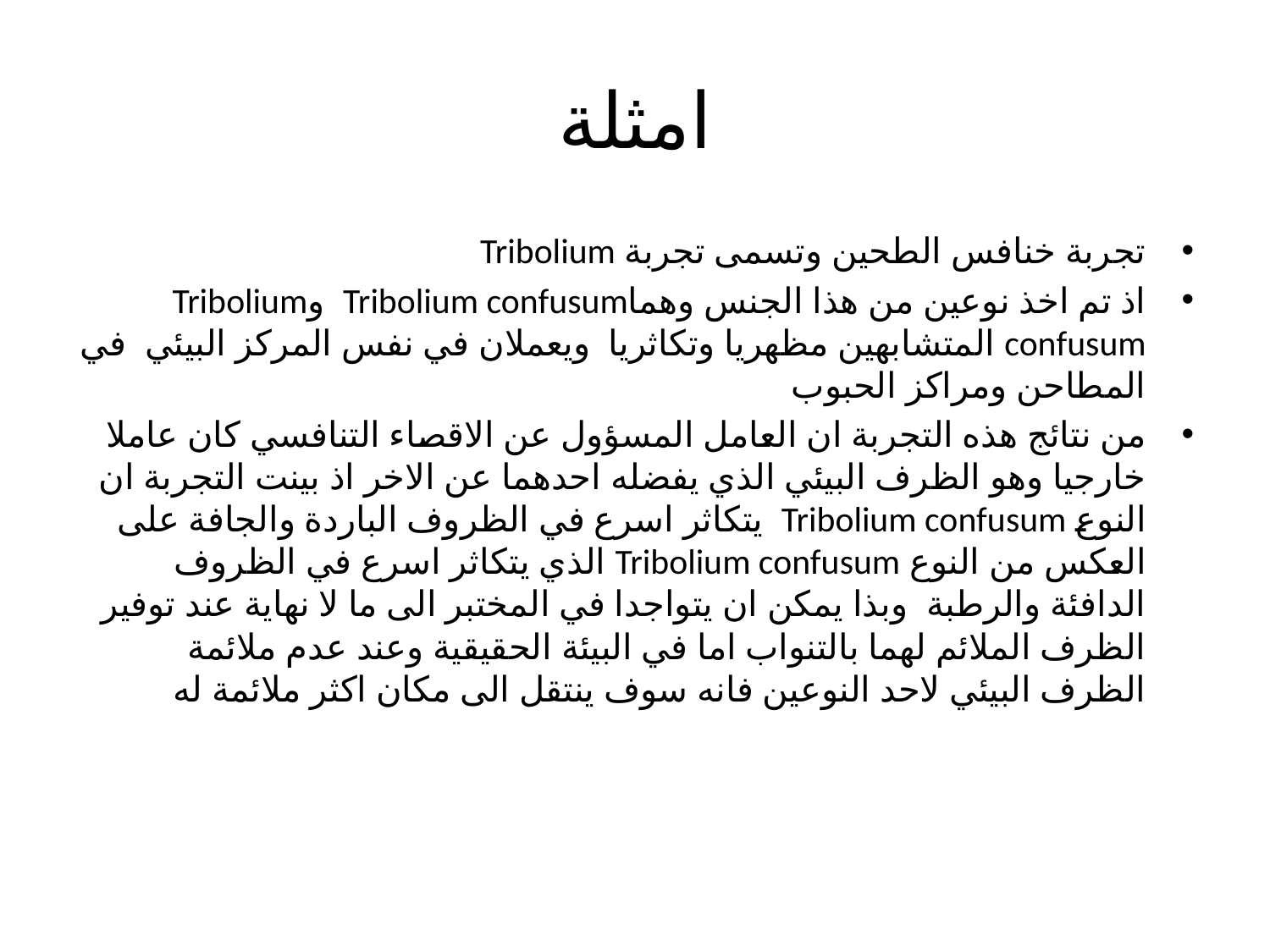

# امثلة
تجربة خنافس الطحين وتسمى تجربة Tribolium
اذ تم اخذ نوعين من هذا الجنس وهماTribolium confusum  وTribolium confusum المتشابهين مظهريا وتكاثريا  ويعملان في نفس المركز البيئي  في المطاحن ومراكز الحبوب
من نتائج هذه التجربة ان العامل المسؤول عن الاقصاء التنافسي كان عاملا خارجيا وهو الظرف البيئي الذي يفضله احدهما عن الاخر اذ بينت التجربة ان النوع Tribolium confusum  يتكاثر اسرع في الظروف الباردة والجافة على العكس من النوع Tribolium confusum الذي يتكاثر اسرع في الظروف الدافئة والرطبة  وبذا يمكن ان يتواجدا في المختبر الى ما لا نهاية عند توفير الظرف الملائم لهما بالتنواب اما في البيئة الحقيقية وعند عدم ملائمة الظرف البيئي لاحد النوعين فانه سوف ينتقل الى مكان اكثر ملائمة له